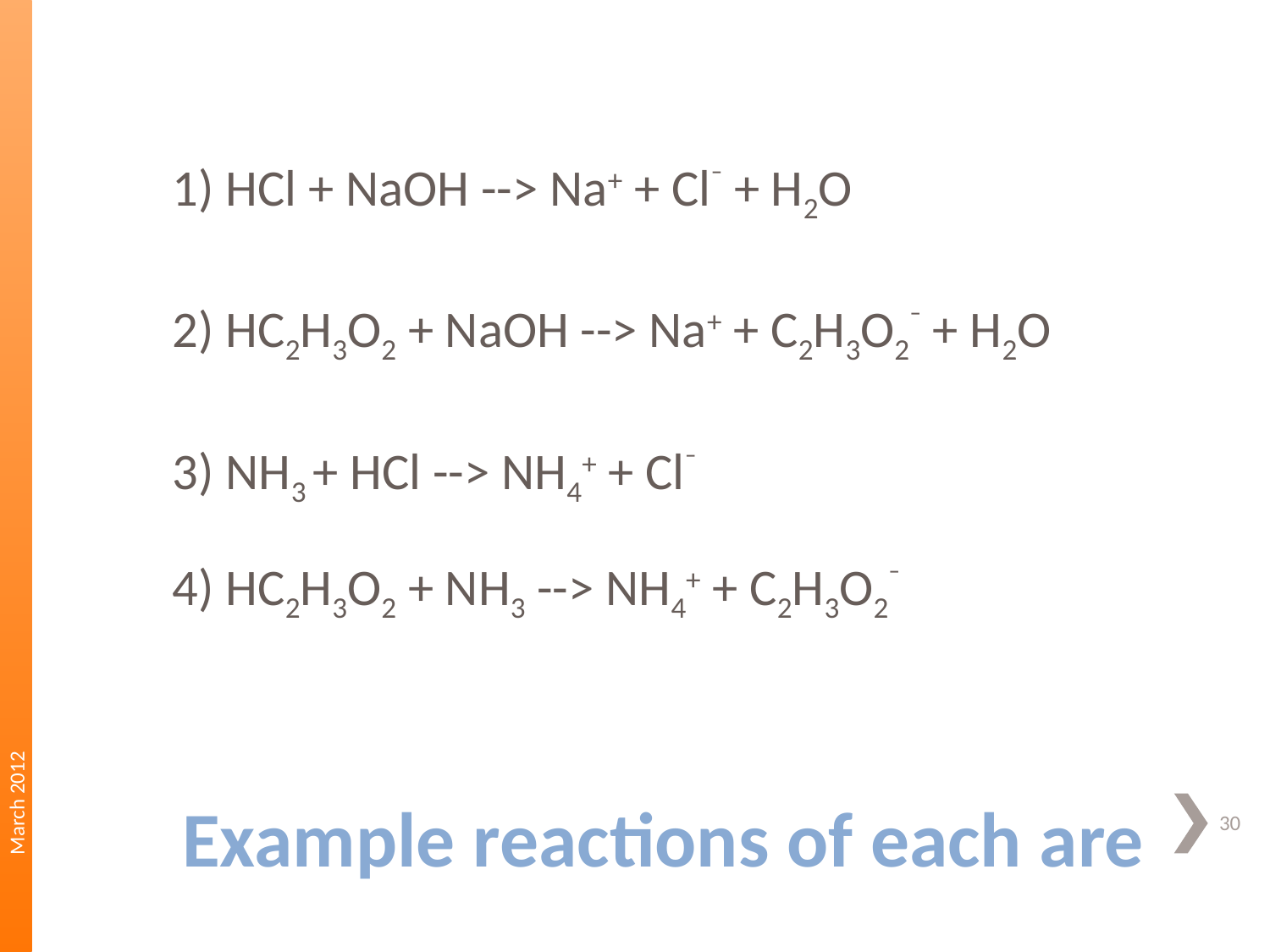

1) HCl + NaOH --> Na+ + Cl¯ + H2O
2) HC2H3O2 + NaOH --> Na+ + C2H3O2¯ + H2O
3) NH3 + HCl --> NH4+ + Cl¯
4) HC2H3O2 + NH3 --> NH4+ + C2H3O2¯

March 2012
# Example reactions of each are
30